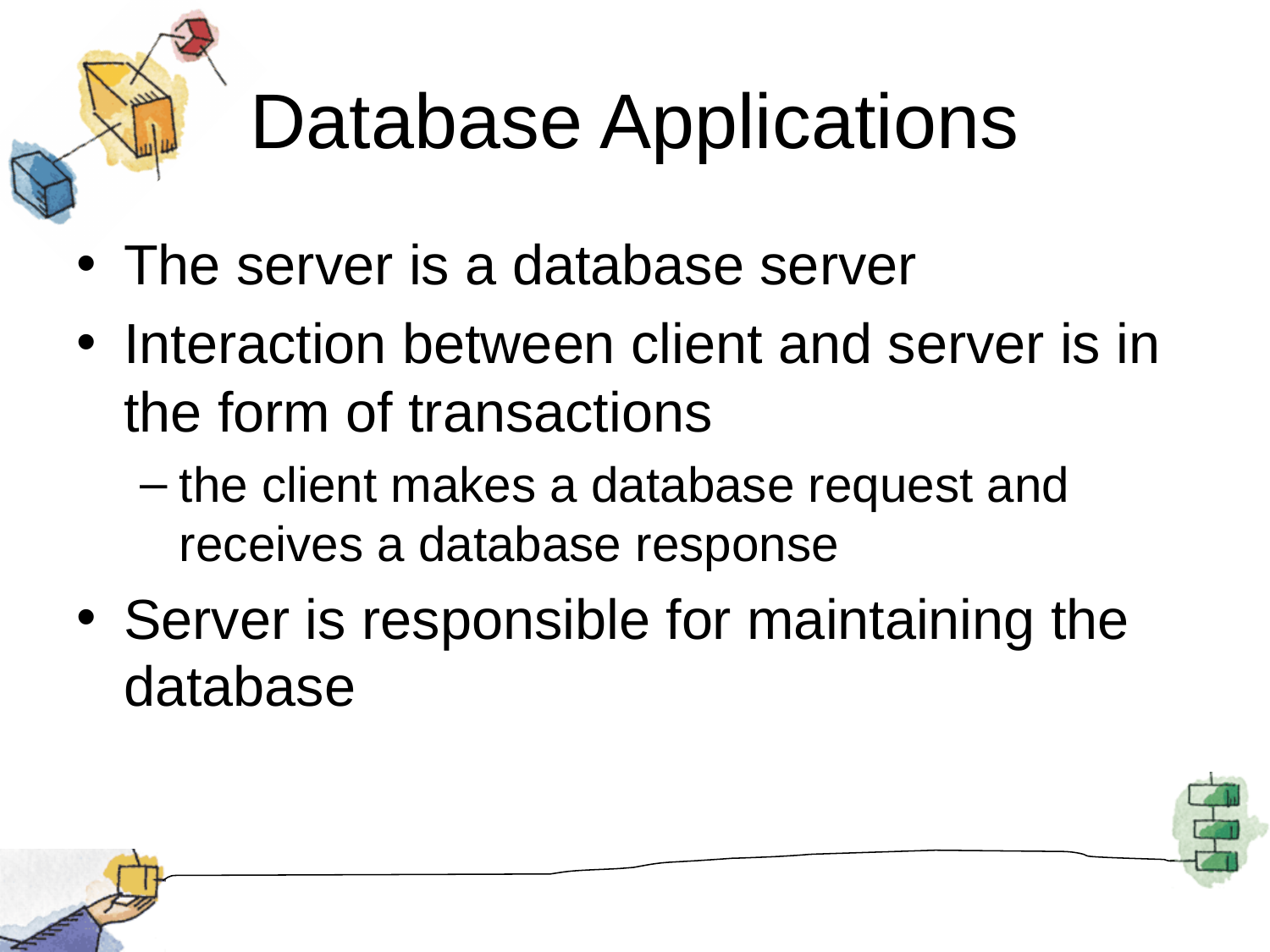

# Database Applications
The server is a database server
Interaction between client and server is in the form of transactions
the client makes a database request and receives a database response
Server is responsible for maintaining the database